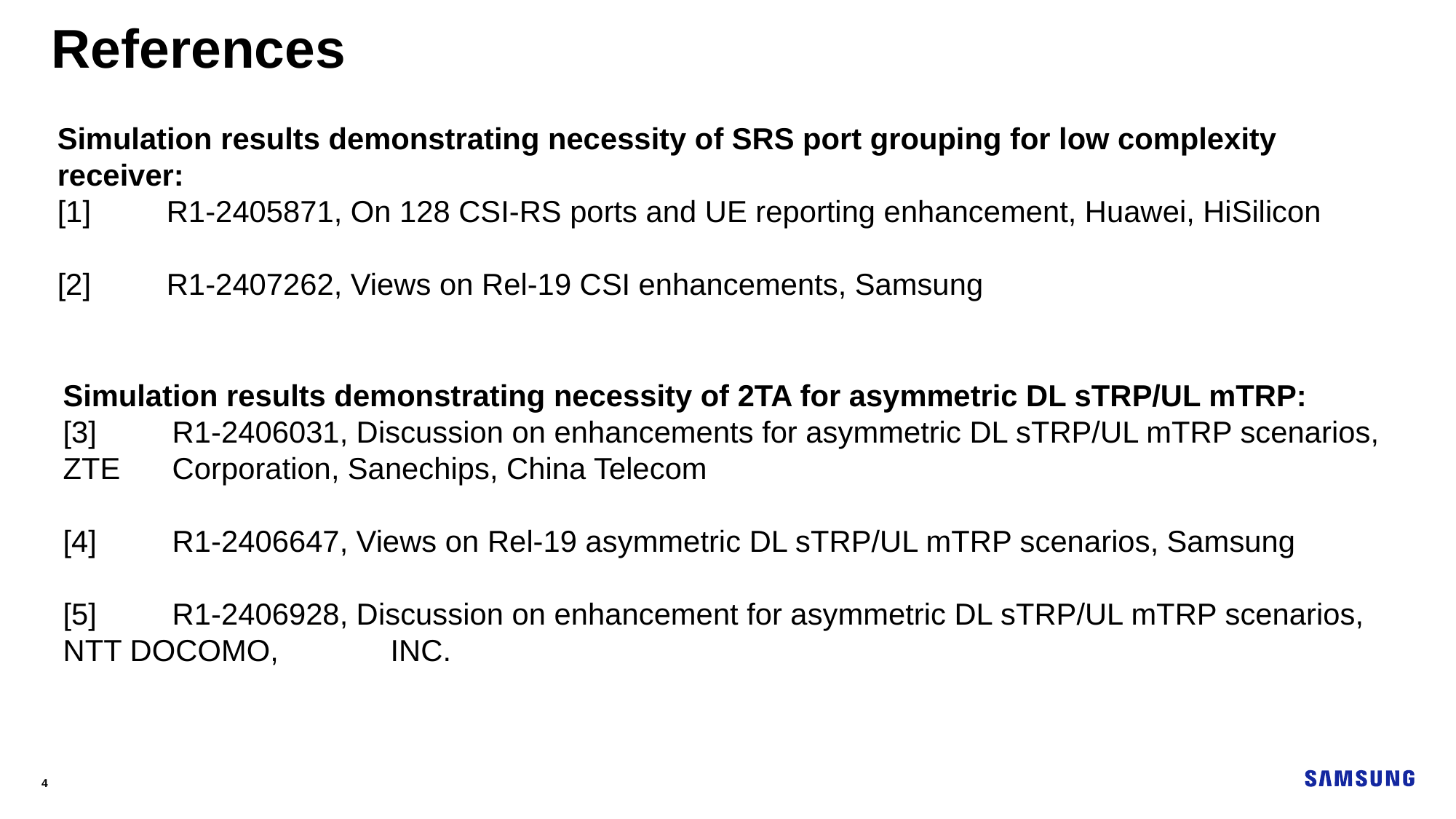

References
Simulation results demonstrating necessity of SRS port grouping for low complexity receiver:
[1]	R1-2405871, On 128 CSI-RS ports and UE reporting enhancement, Huawei, HiSilicon

[2] 	R1-2407262, Views on Rel-19 CSI enhancements, Samsung
Simulation results demonstrating necessity of 2TA for asymmetric DL sTRP/UL mTRP:
[3]	R1-2406031, Discussion on enhancements for asymmetric DL sTRP/UL mTRP scenarios, ZTE 	Corporation, Sanechips, China Telecom

[4]	R1-2406647, Views on Rel-19 asymmetric DL sTRP/UL mTRP scenarios, Samsung

[5] 	R1-2406928, Discussion on enhancement for asymmetric DL sTRP/UL mTRP scenarios, NTT DOCOMO, 	INC.